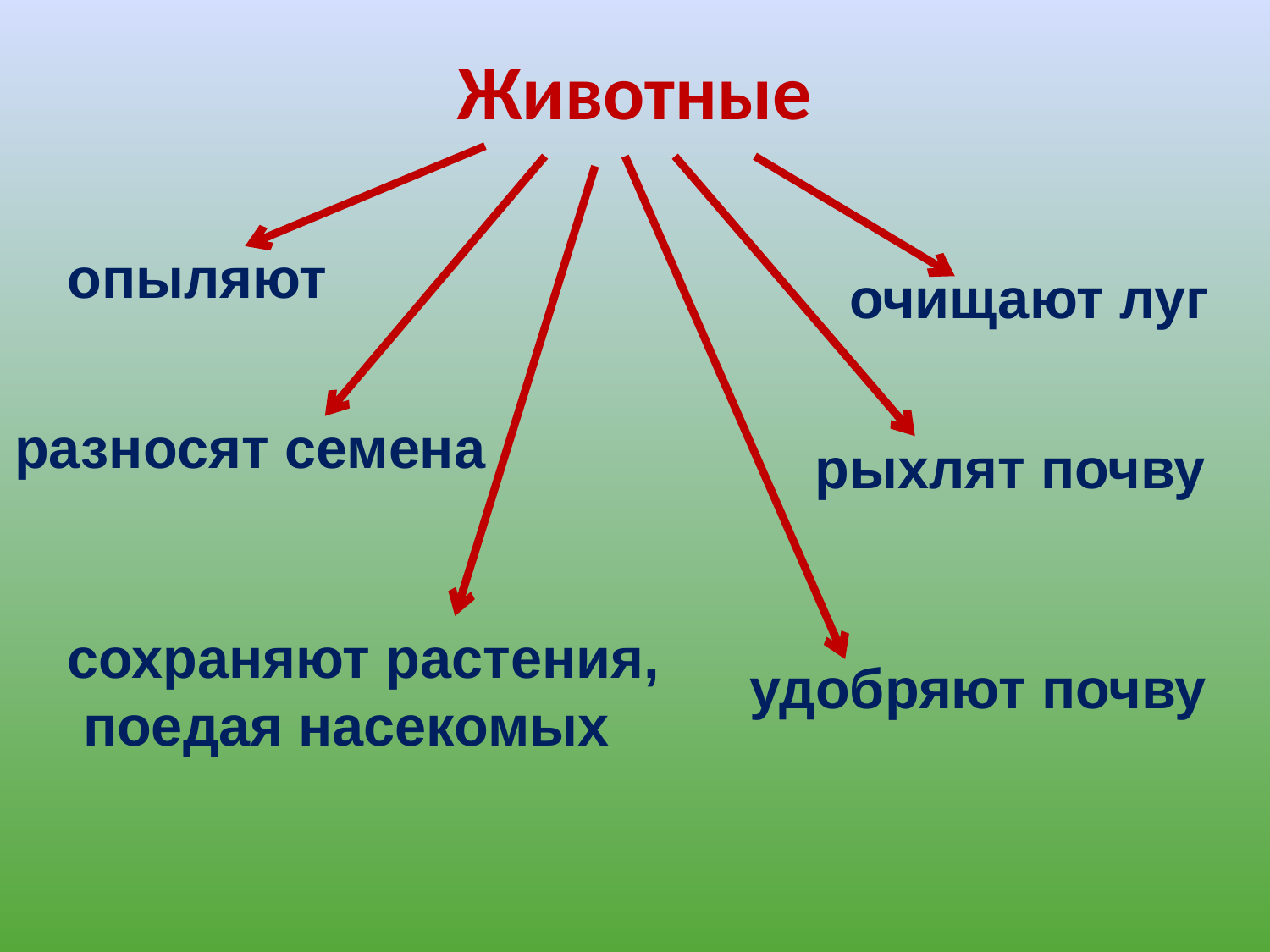

Животные
опыляют
очищают луг
разносят семена
рыхлят почву
сохраняют растения,
 поедая насекомых
удобряют почву